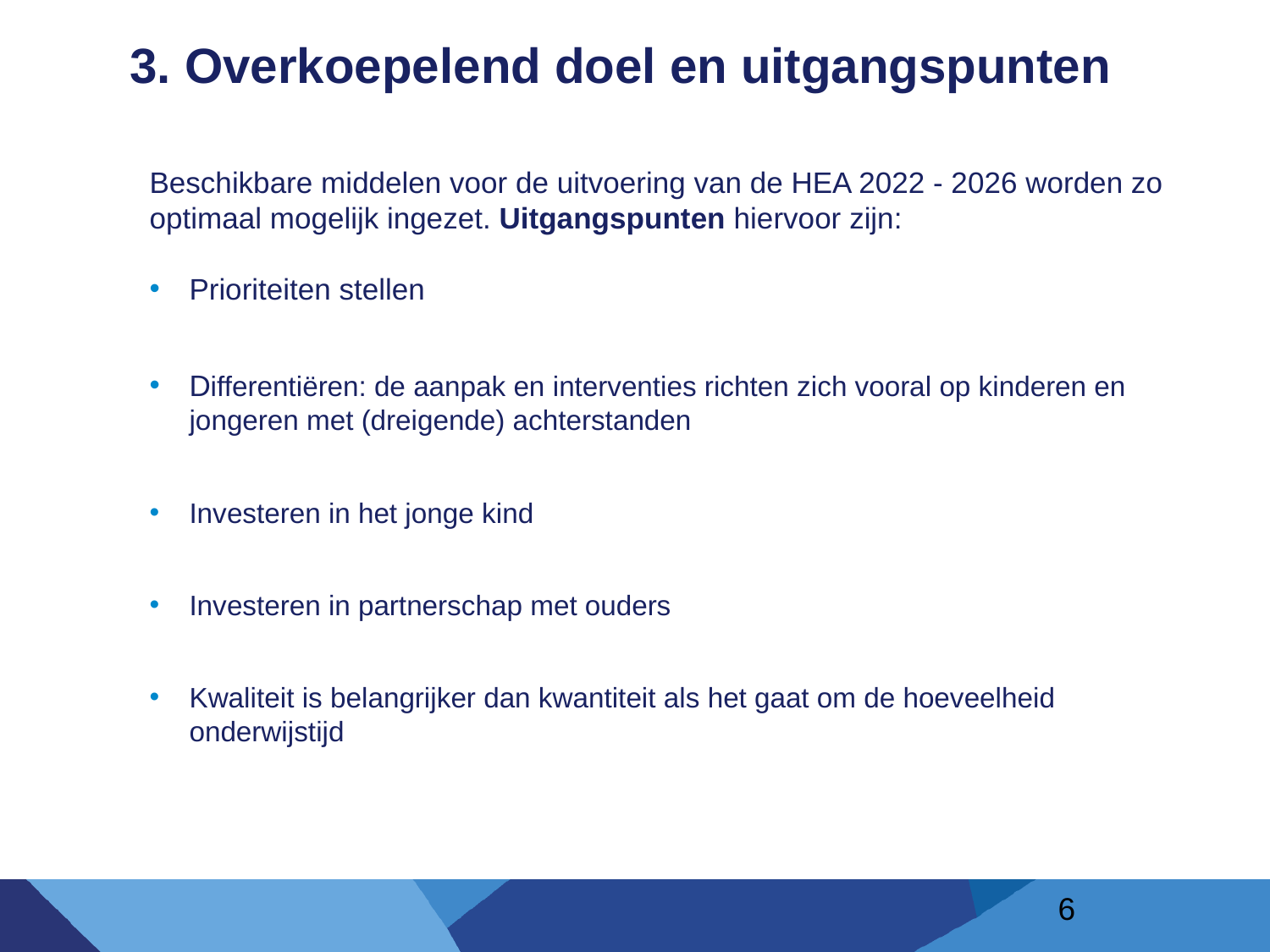

# 3. Overkoepelend doel en uitgangspunten

Beschikbare middelen voor de uitvoering van de HEA 2022 - 2026 worden zo optimaal mogelijk ingezet. Uitgangspunten hiervoor zijn:

Prioriteiten stellen

Differentiëren: de aanpak en interventies richten zich vooral op kinderen en jongeren met (dreigende) achterstanden

Investeren in het jonge kind

Investeren in partnerschap met ouders

Kwaliteit is belangrijker dan kwantiteit als het gaat om de hoeveelheid onderwijstijd
6